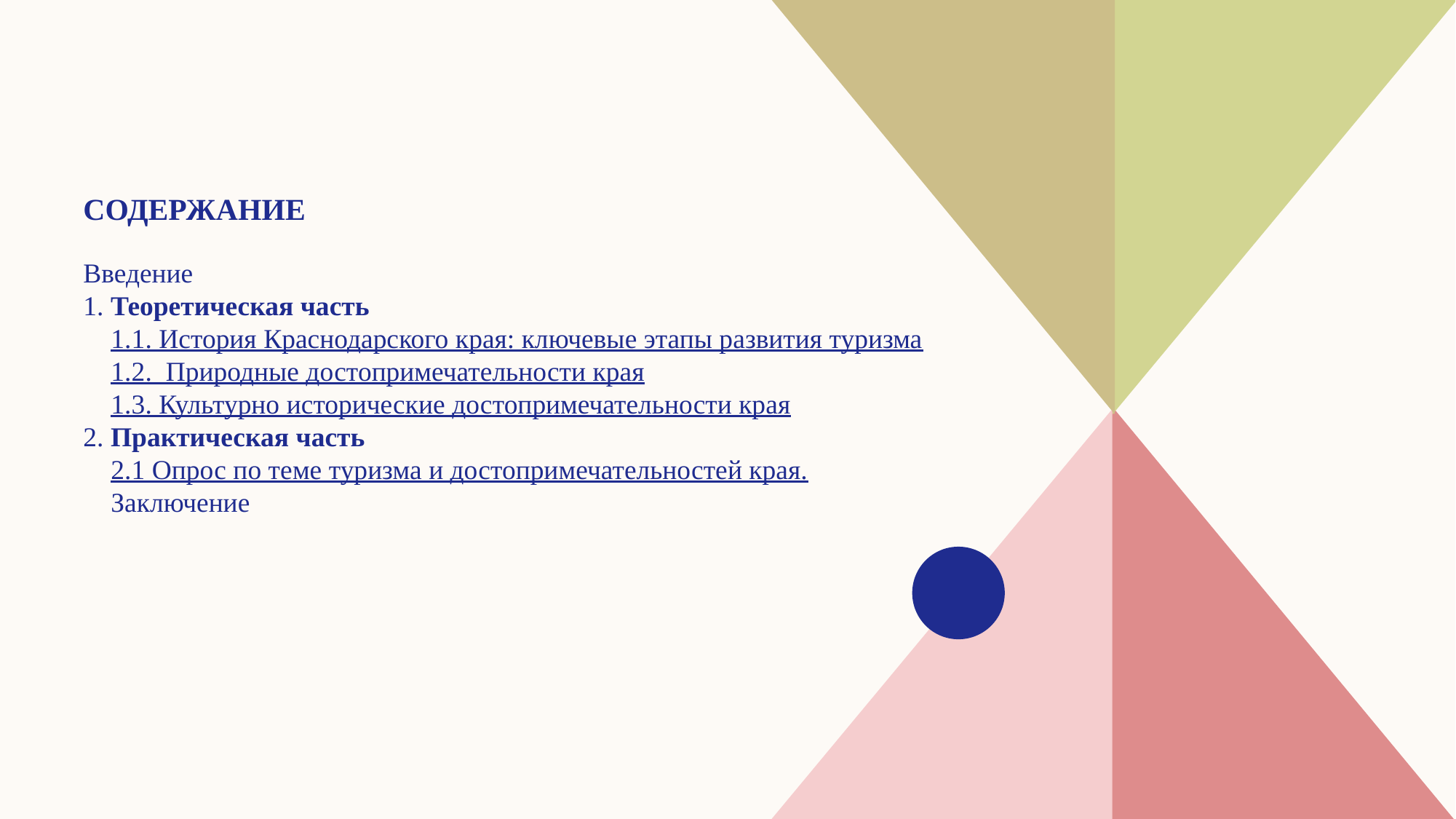

# СОДЕРЖАНИЕ
Введение
1. Теоретическая часть
    1.1. История Краснодарского края: ключевые этапы развития туризма
    1.2.  Природные достопримечательности края
    1.3. Культурно исторические достопримечательности края
2. Практическая часть
    2.1 Опрос по теме туризма и достопримечательностей края.
    Заключение